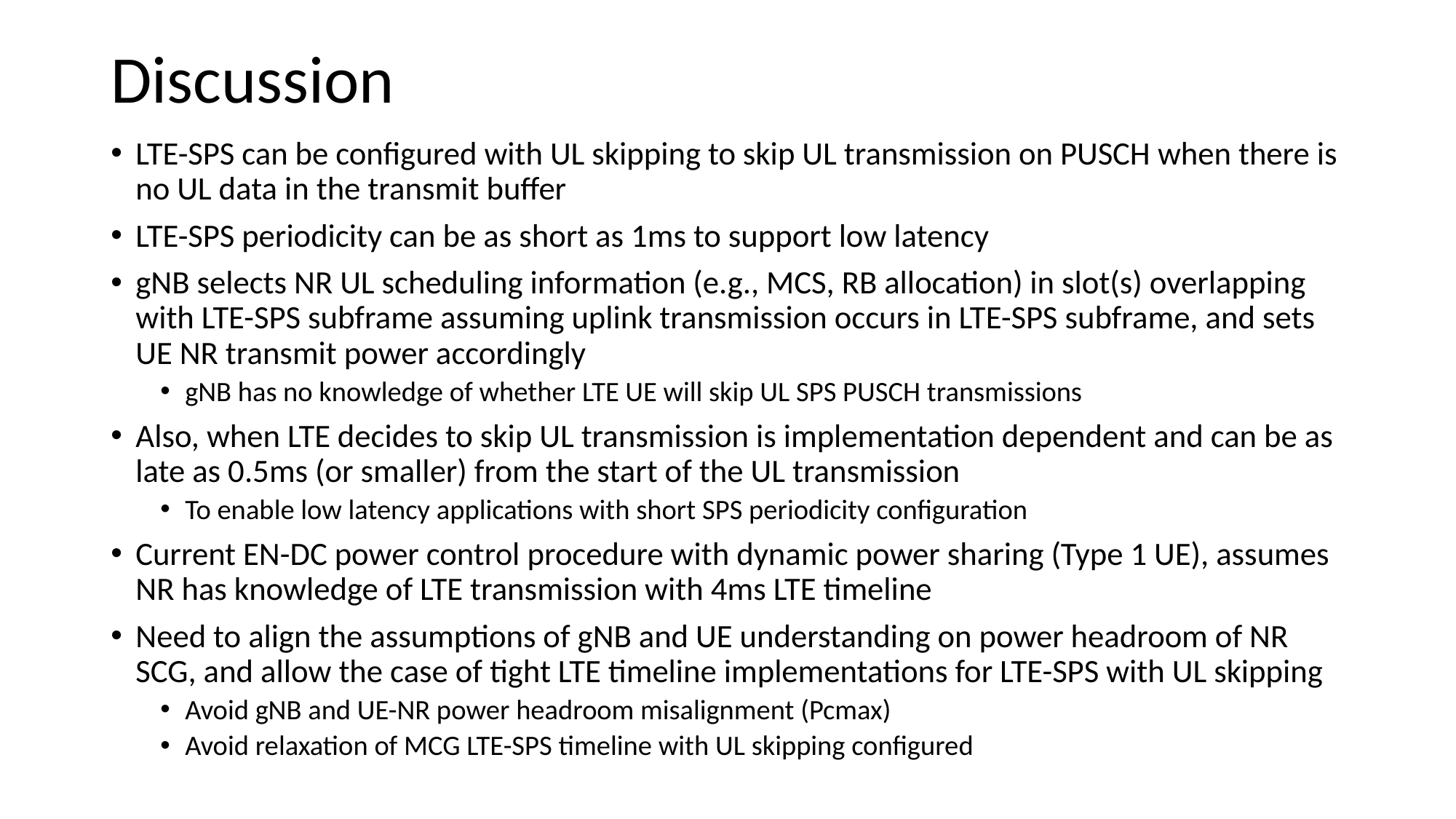

# Discussion
LTE-SPS can be configured with UL skipping to skip UL transmission on PUSCH when there is no UL data in the transmit buffer
LTE-SPS periodicity can be as short as 1ms to support low latency
gNB selects NR UL scheduling information (e.g., MCS, RB allocation) in slot(s) overlapping with LTE-SPS subframe assuming uplink transmission occurs in LTE-SPS subframe, and sets UE NR transmit power accordingly
gNB has no knowledge of whether LTE UE will skip UL SPS PUSCH transmissions
Also, when LTE decides to skip UL transmission is implementation dependent and can be as late as 0.5ms (or smaller) from the start of the UL transmission
To enable low latency applications with short SPS periodicity configuration
Current EN-DC power control procedure with dynamic power sharing (Type 1 UE), assumes NR has knowledge of LTE transmission with 4ms LTE timeline
Need to align the assumptions of gNB and UE understanding on power headroom of NR SCG, and allow the case of tight LTE timeline implementations for LTE-SPS with UL skipping
Avoid gNB and UE-NR power headroom misalignment (Pcmax)
Avoid relaxation of MCG LTE-SPS timeline with UL skipping configured